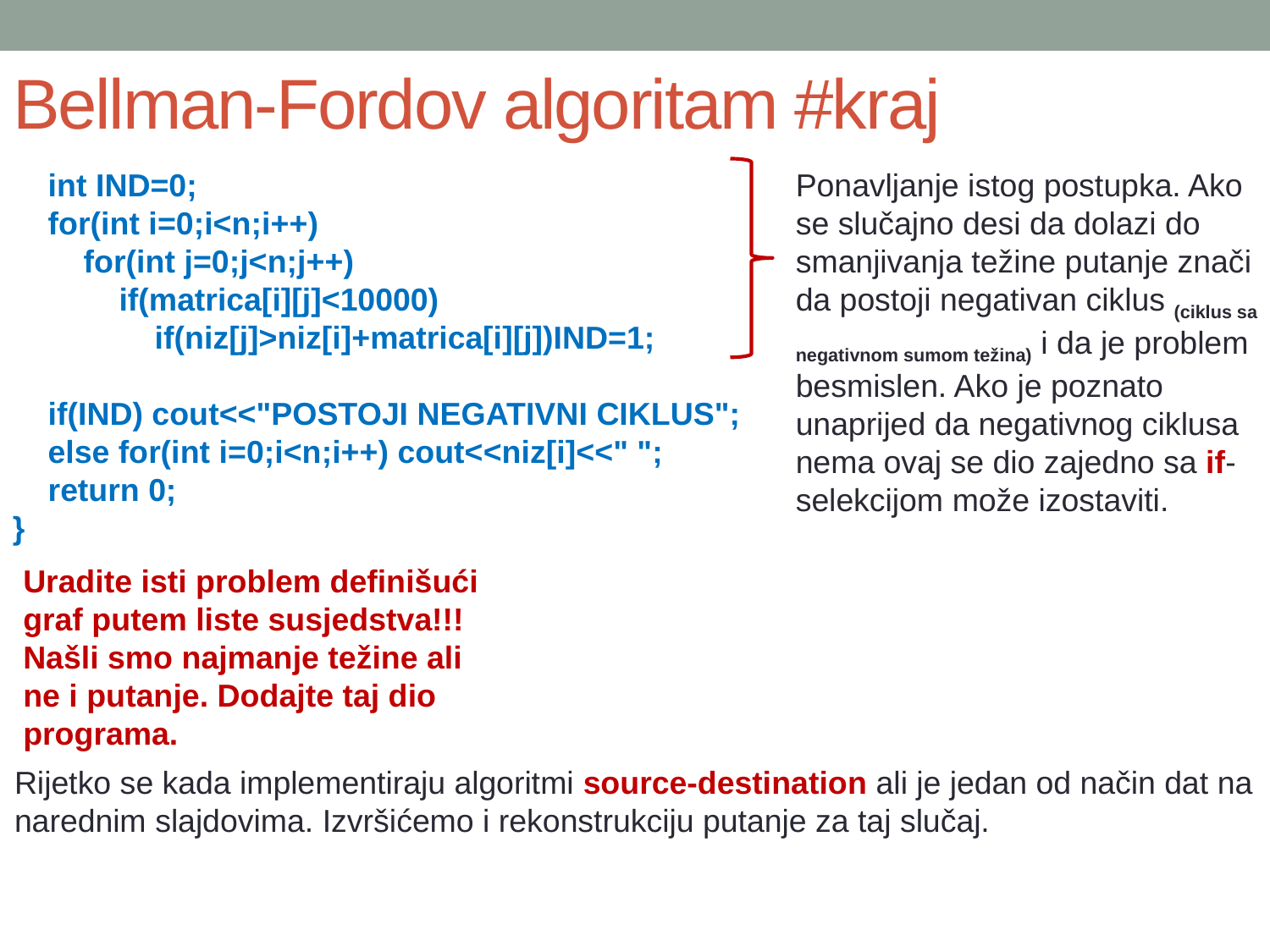

# Bellman-Fordov algoritam #kraj
    int IND=0;
    for(int i=0;i<n;i++)
        for(int j=0;j<n;j++)
            if(matrica[i][j]<10000)
                if(niz[j]>niz[i]+matrica[i][j])IND=1;

    if(IND) cout<<"POSTOJI NEGATIVNI CIKLUS";
    else for(int i=0;i<n;i++) cout<<niz[i]<<" ";
    return 0;
}

Ponavljanje istog postupka. Ako se slučajno desi da dolazi do smanjivanja težine putanje znači da postoji negativan ciklus (ciklus sa negativnom sumom težina) i da je problem besmislen. Ako je poznato unaprijed da negativnog ciklusa nema ovaj se dio zajedno sa if-selekcijom može izostaviti.

Uradite isti problem definišući graf putem liste susjedstva!!!
Našli smo najmanje težine ali ne i putanje. Dodajte taj dio programa.
Rijetko se kada implementiraju algoritmi source-destination ali je jedan od način dat na narednim slajdovima. Izvršićemo i rekonstrukciju putanje za taj slučaj.